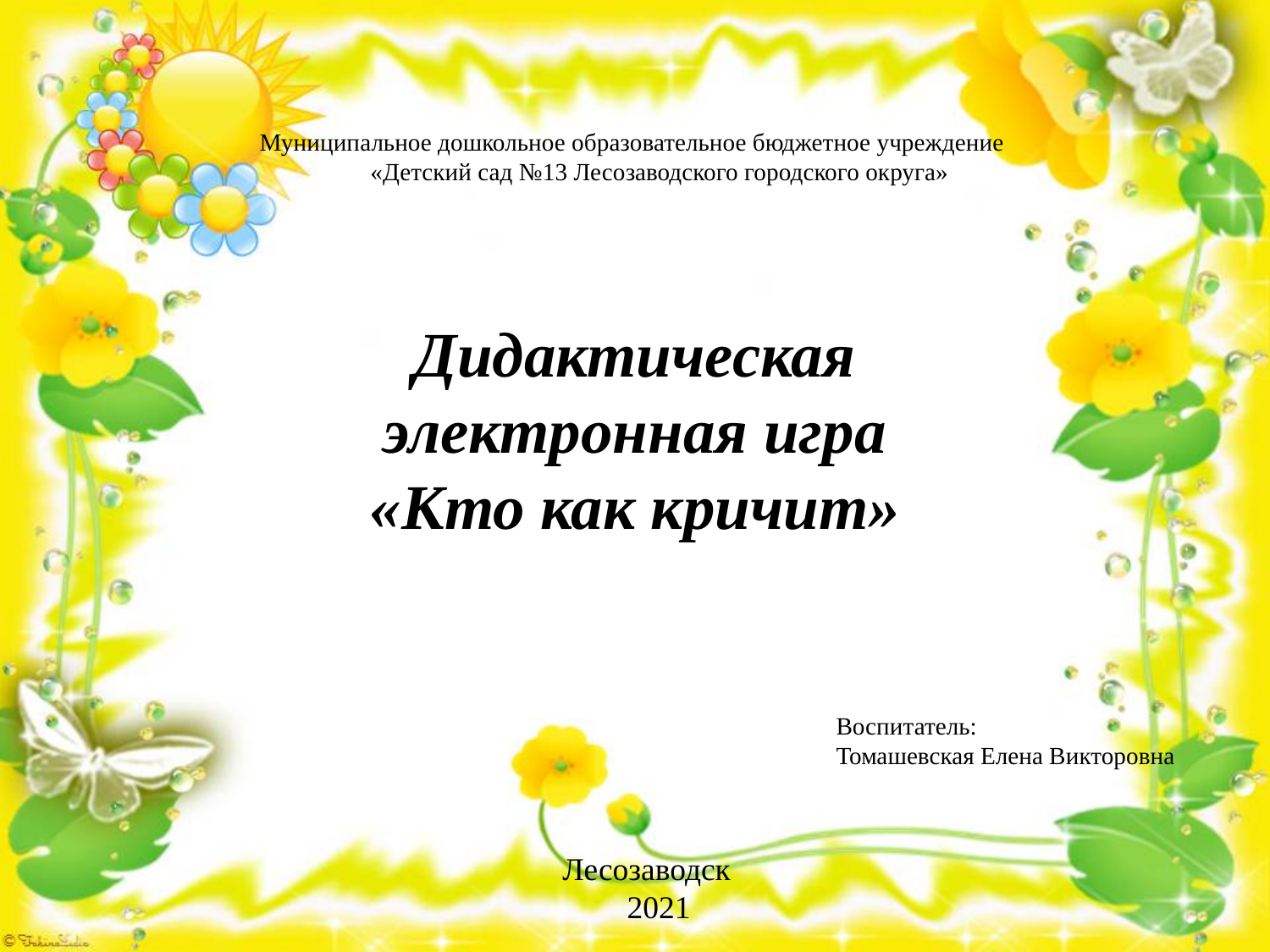

# Муниципальное дошкольное образовательное бюджетное учреждение «Детский сад №13 Лесозаводского городского округа»
Дидактическая электронная игра
«Кто как кричит»
Воспитатель:
Томашевская Елена Викторовна
Лесозаводск
 2021